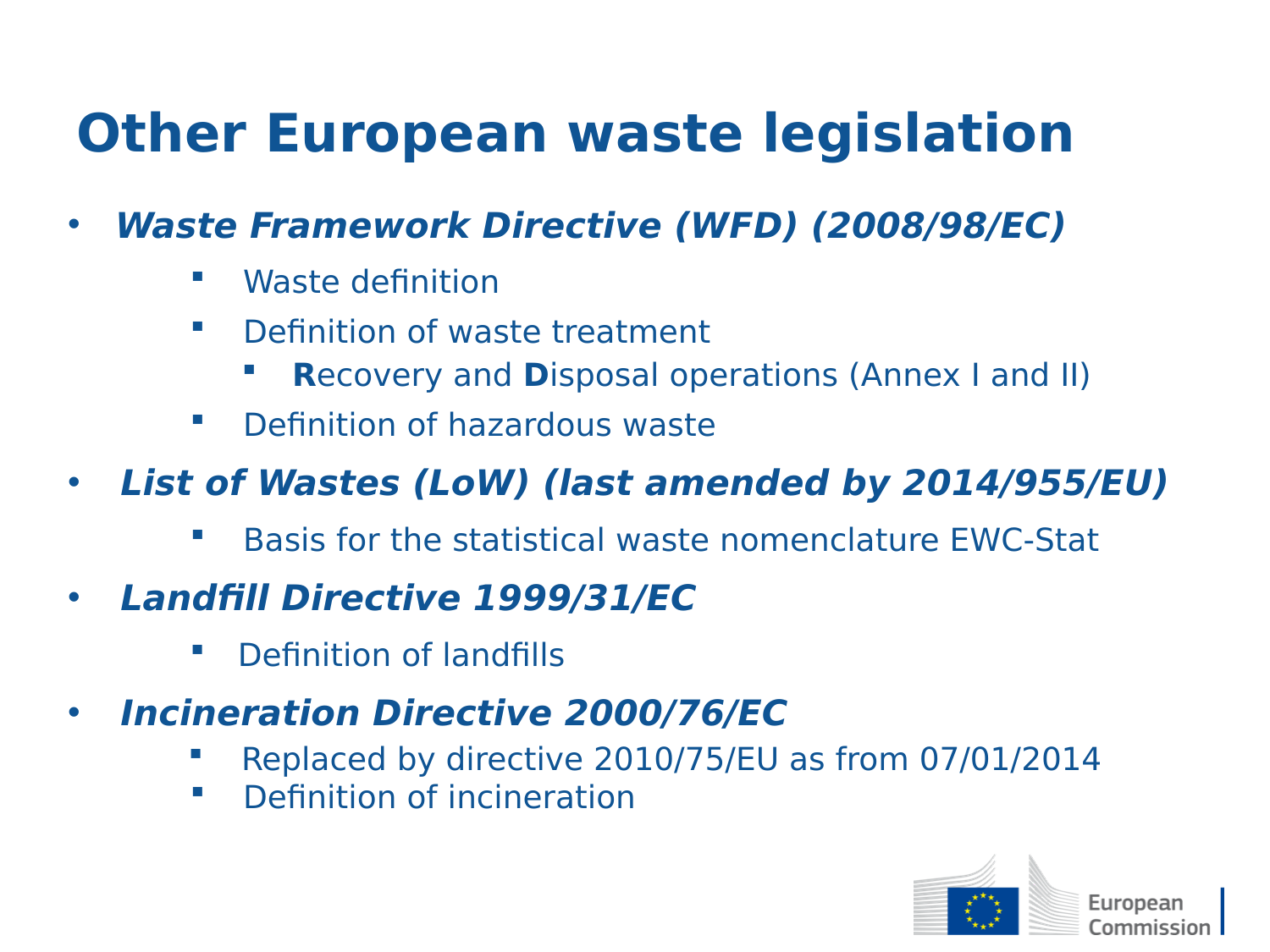

# Other European waste legislation
Waste Framework Directive (WFD) (2008/98/EC)
Waste definition
Definition of waste treatment
Recovery and Disposal operations (Annex I and II)
Definition of hazardous waste
List of Wastes (LoW) (last amended by 2014/955/EU)
Basis for the statistical waste nomenclature EWC-Stat
Landfill Directive 1999/31/EC
Definition of landfills
Incineration Directive 2000/76/EC
Replaced by directive 2010/75/EU as from 07/01/2014
Definition of incineration